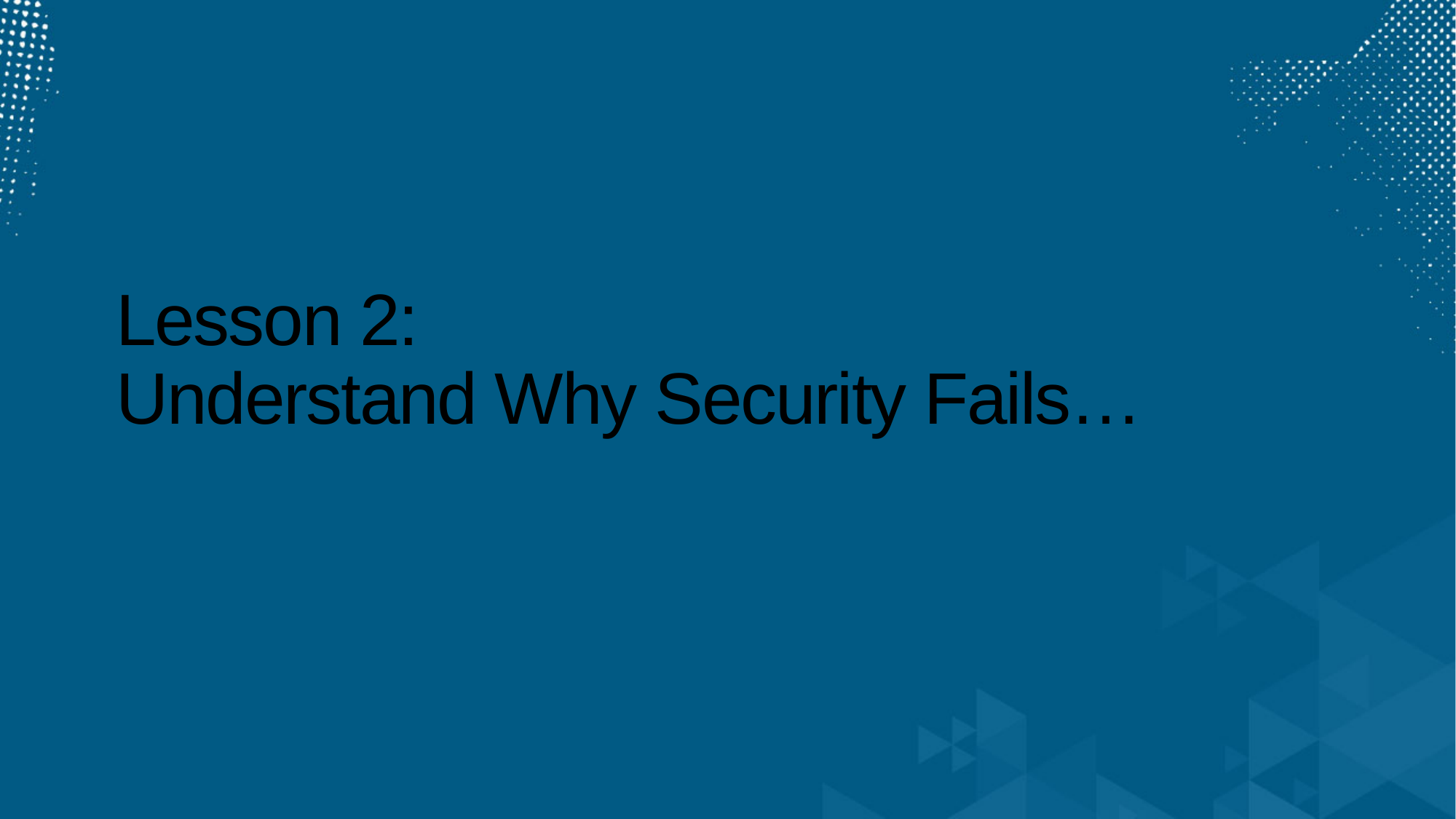

# Lesson 2: Understand Why Security Fails…